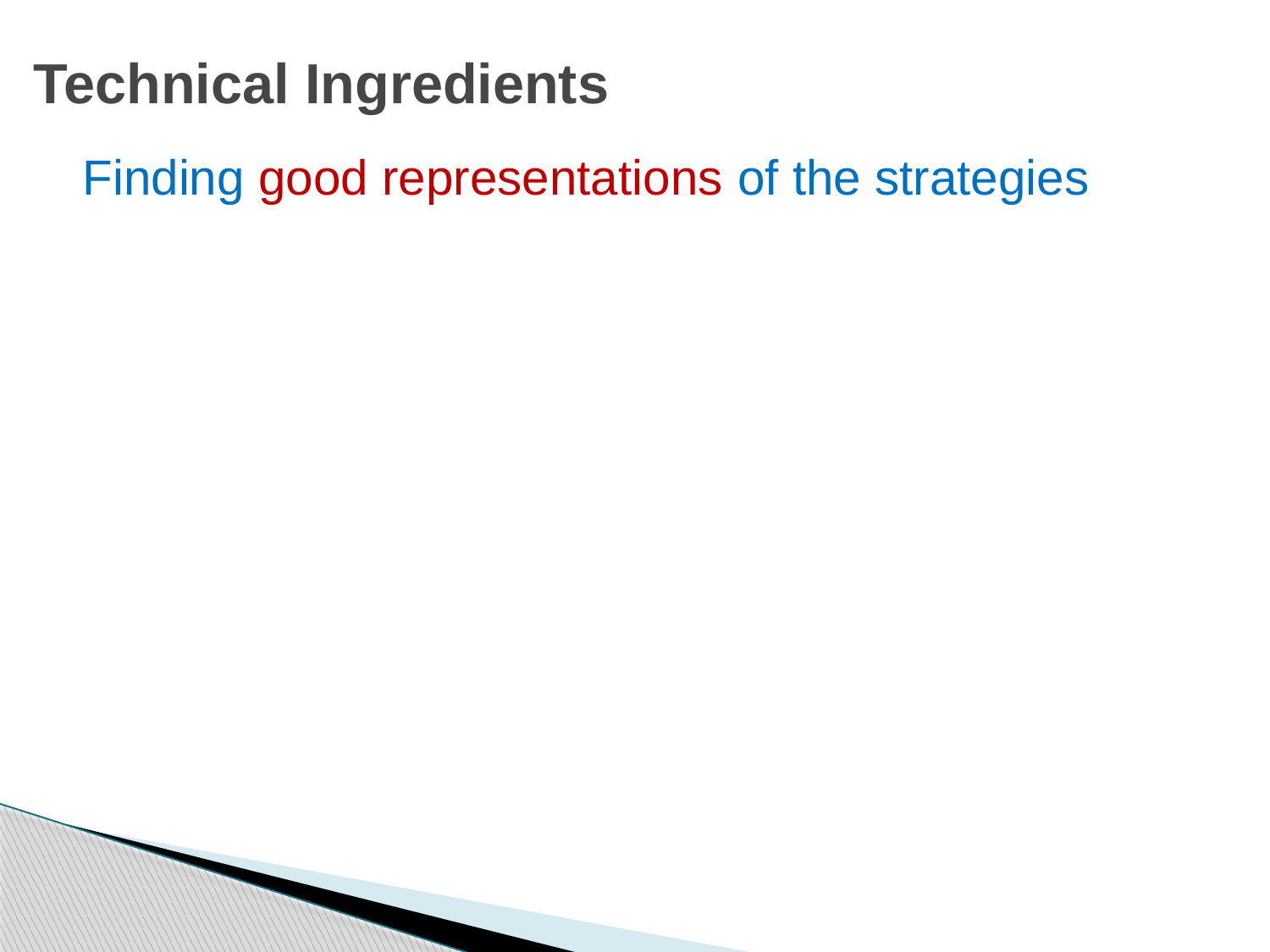

# Technical Ingredients
Finding good representations of the strategies